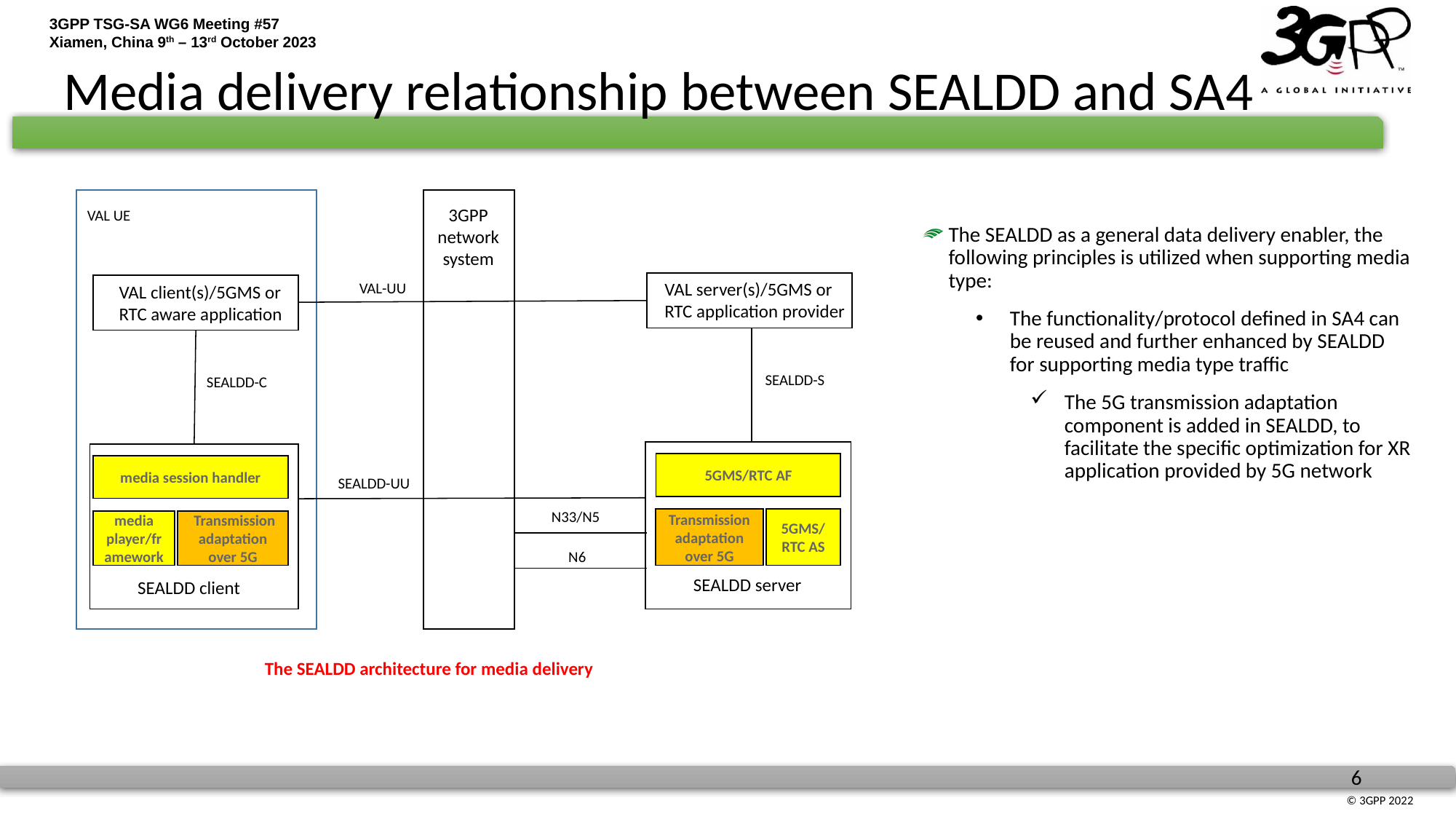

# Media delivery relationship between SEALDD and SA4

3GPP network system
VAL UE
The SEALDD as a general data delivery enabler, the following principles is utilized when supporting media type:
The functionality/protocol defined in SA4 can be reused and further enhanced by SEALDD for supporting media type traffic
The 5G transmission adaptation component is added in SEALDD, to facilitate the specific optimization for XR application provided by 5G network
VAL server(s)/5GMS or RTC application provider

VAL-UU

VAL client(s)/5GMS or RTC aware application
SEALDD-S
SEALDD-C

5GMS/RTC AF
media session handler
SEALDD-UU
N33/N5
Transmission adaptation over 5G
5GMS/RTC AS
media player/framework
 Transmission adaptation over 5G
N6
SEALDD server
SEALDD client
The SEALDD architecture for media delivery